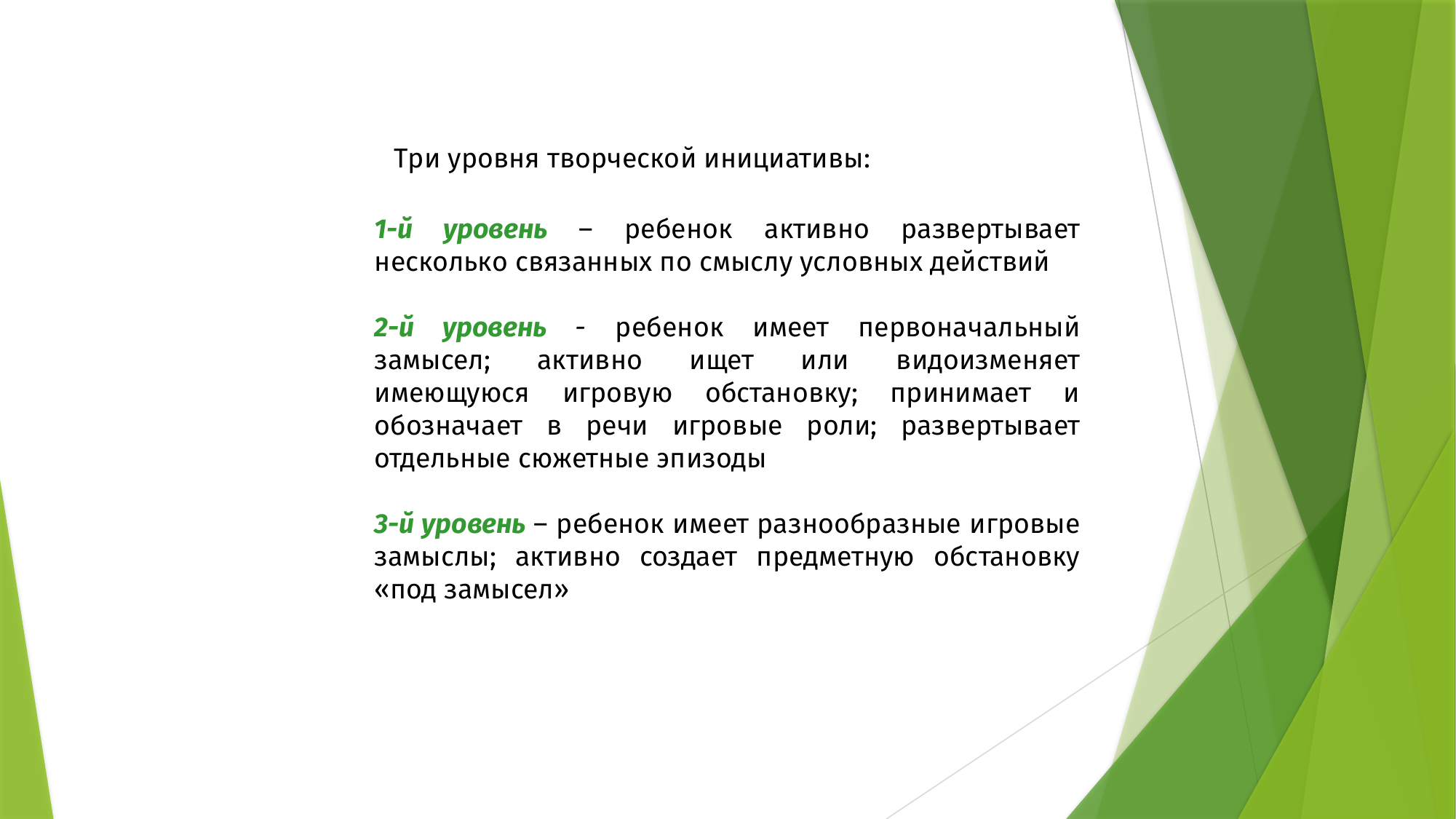

Три уровня творческой инициативы:
1-й уровень – ребенок активно развертывает несколько связанных по смыслу условных действий

2-й уровень - ребенок имеет первоначальный замысел; активно ищет или видоизменяет имеющуюся игровую обстановку; принимает и обозначает в речи игровые роли; развертывает отдельные сюжетные эпизоды

3-й уровень – ребенок имеет разнообразные игровые замыслы; активно создает предметную обстановку «под замысел»